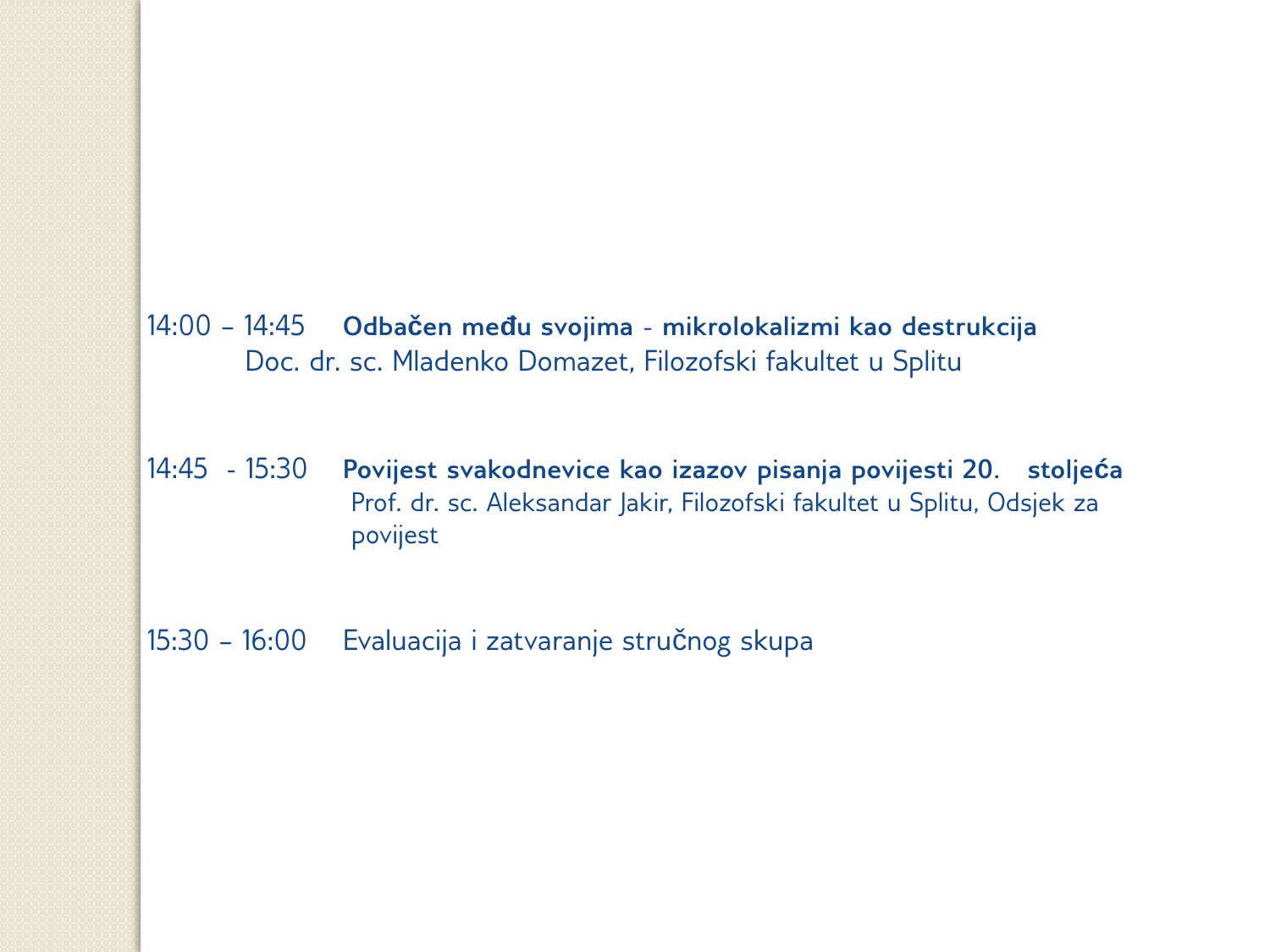

14:00 – 14:45 	Odbačen među svojima - mikrolokalizmi kao destrukcija
		Doc. dr. sc. Mladenko Domazet, Filozofski fakultet u Splitu
 
14:45  - 15:30 	Povijest svakodnevice kao izazov pisanja povijesti 20. 		stoljeća
                       	 Prof. dr. sc. Aleksandar Jakir, Filozofski fakultet u Splitu, Odsjek za
                       	 povijest
15:30 – 16:00	Evaluacija i zatvaranje stručnog skupa